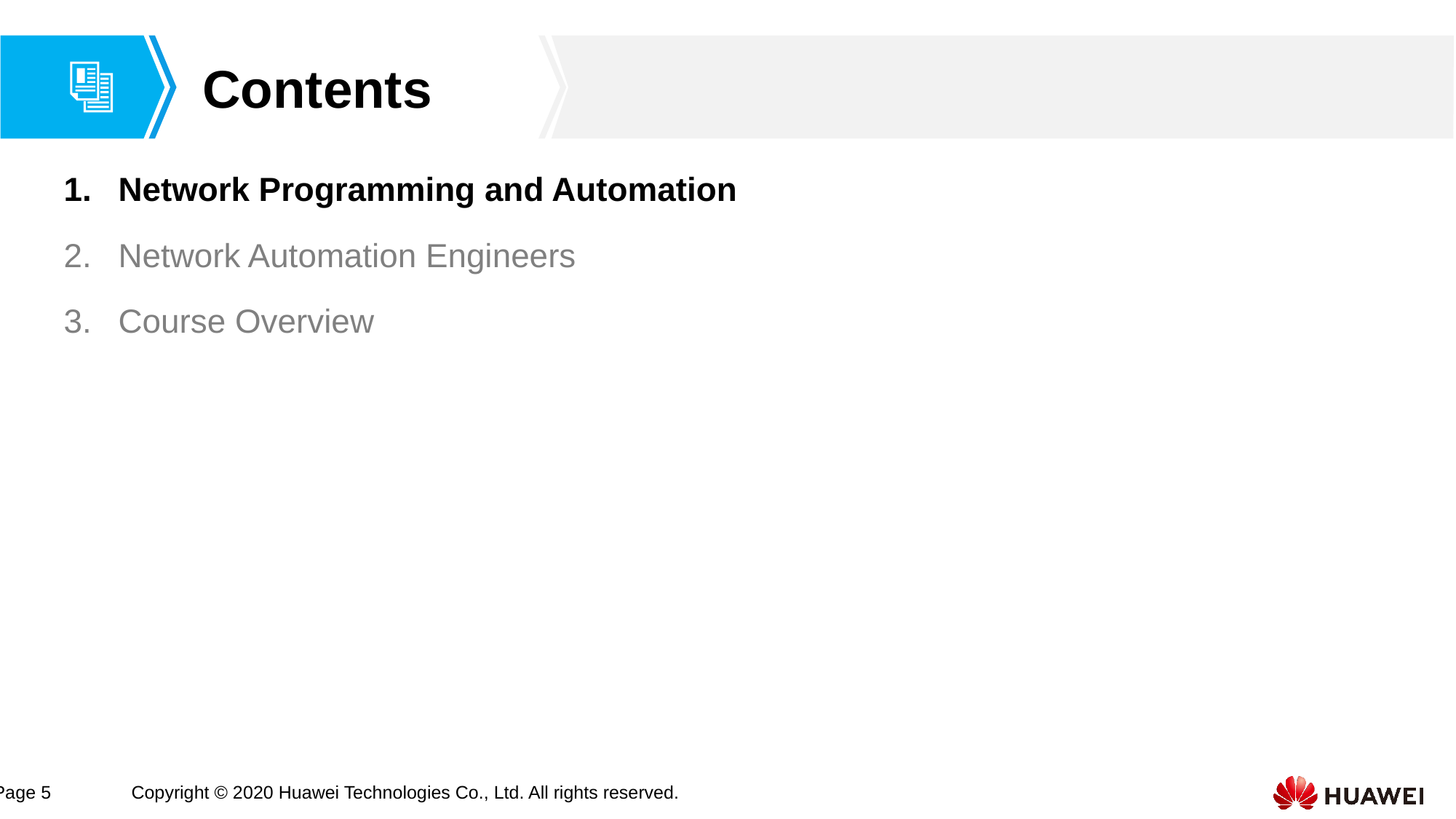

Network Programming and Automation
Network Automation Engineers
Course Overview